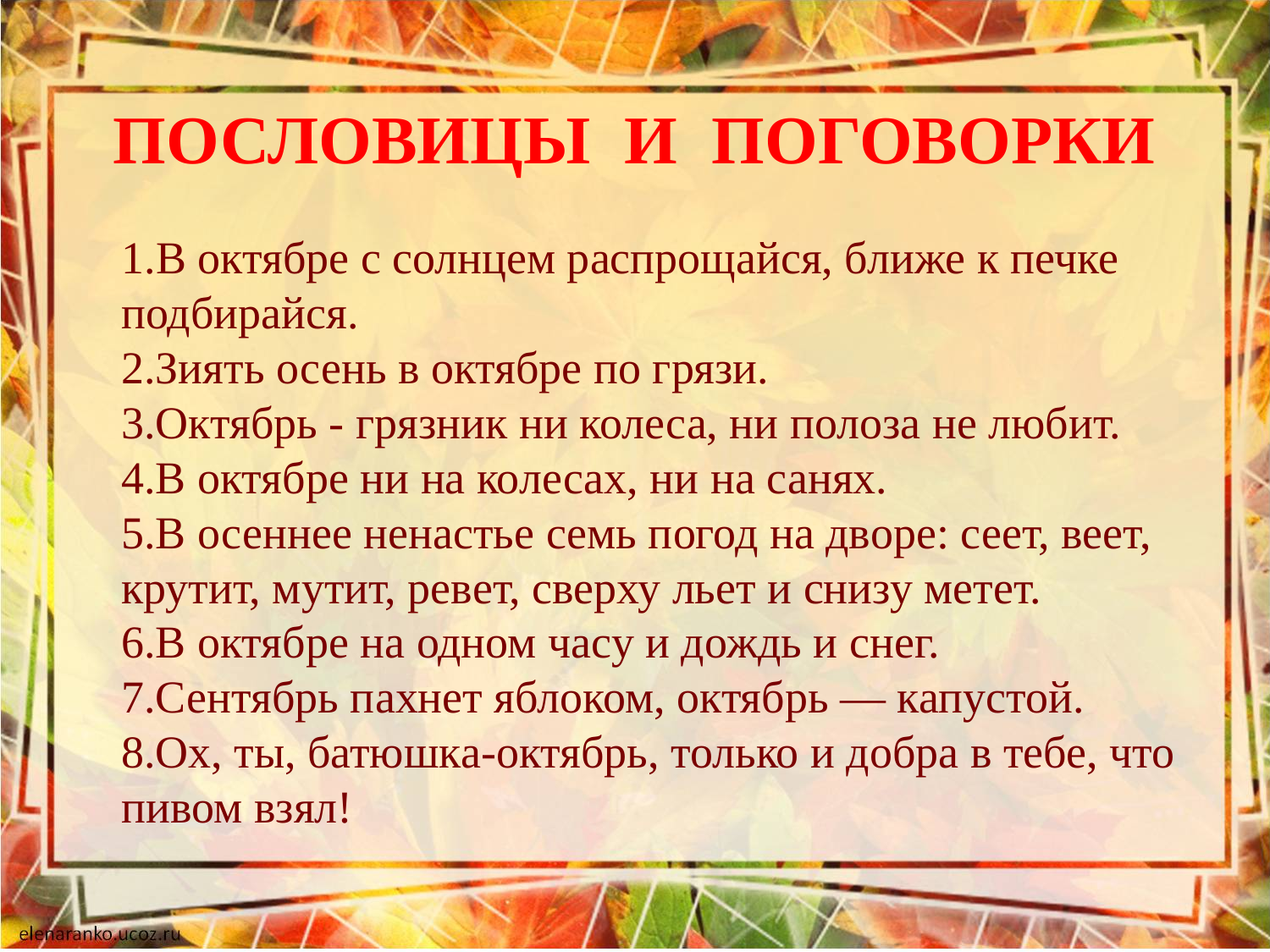

# ПОСЛОВИЦЫ  И  ПОГОВОРКИ
    1.В октябре с солнцем распрощайся, ближе к печке подбирайся.
2.Зиять осень в октябре по грязи.
3.Октябрь - грязник ни колеса, ни полоза не любит.
4.В октябре ни на колесах, ни на санях.
5.В осеннее ненастье семь погод на дворе: сеет, веет, крутит, мутит, ревет, сверху льет и снизу метет.
6.В октябре на одном часу и дождь и снег.
7.Сентябрь пахнет яблоком, октябрь — капустой.
8.Ох, ты, батюшка-октябрь, только и добра в тебе, что пивом взял!